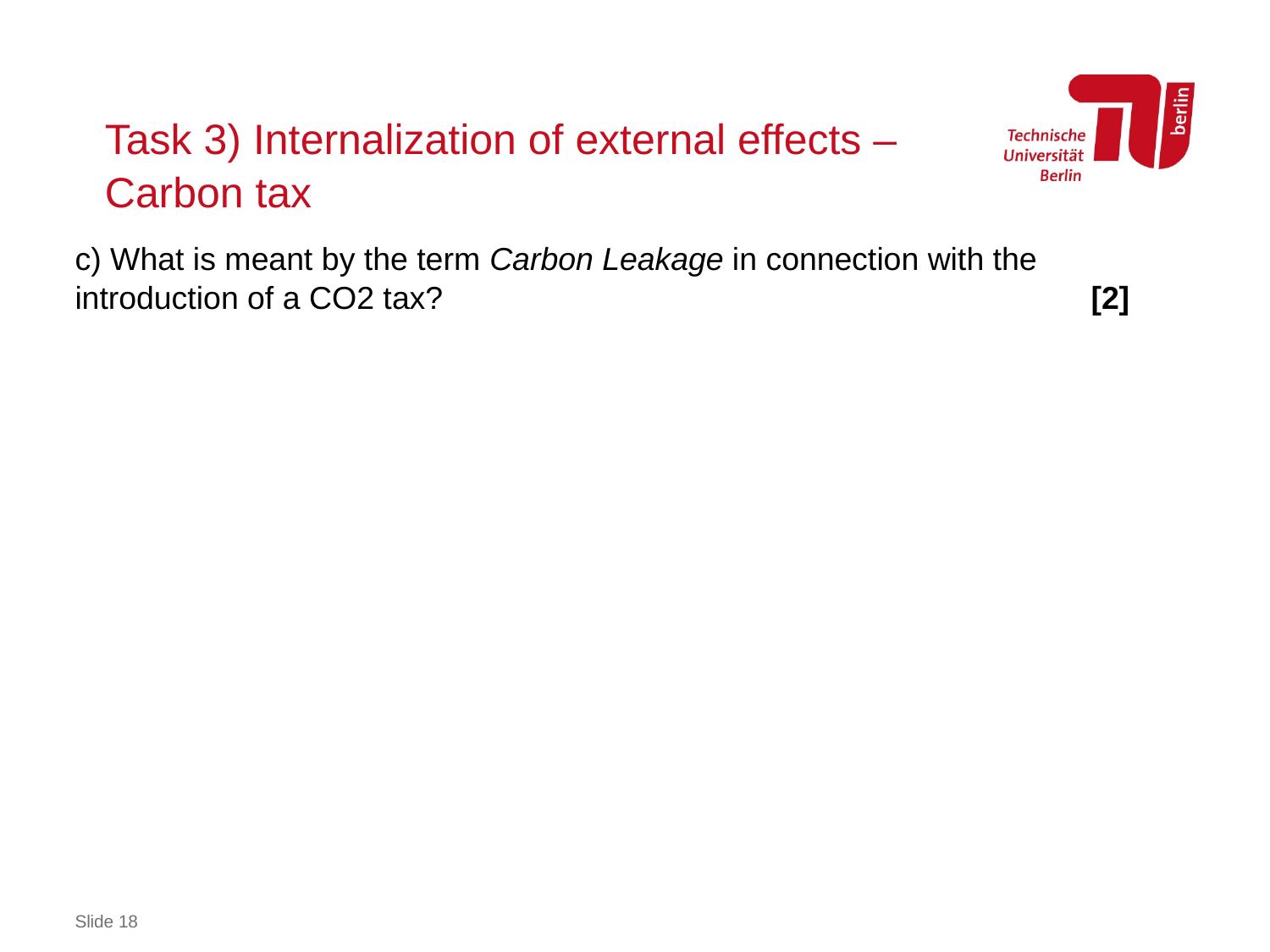

# Task 3) Internalization of external effects – Carbon tax
c) What is meant by the term Carbon Leakage in connection with the introduction of a CO2 tax?						[2]

Slide 18